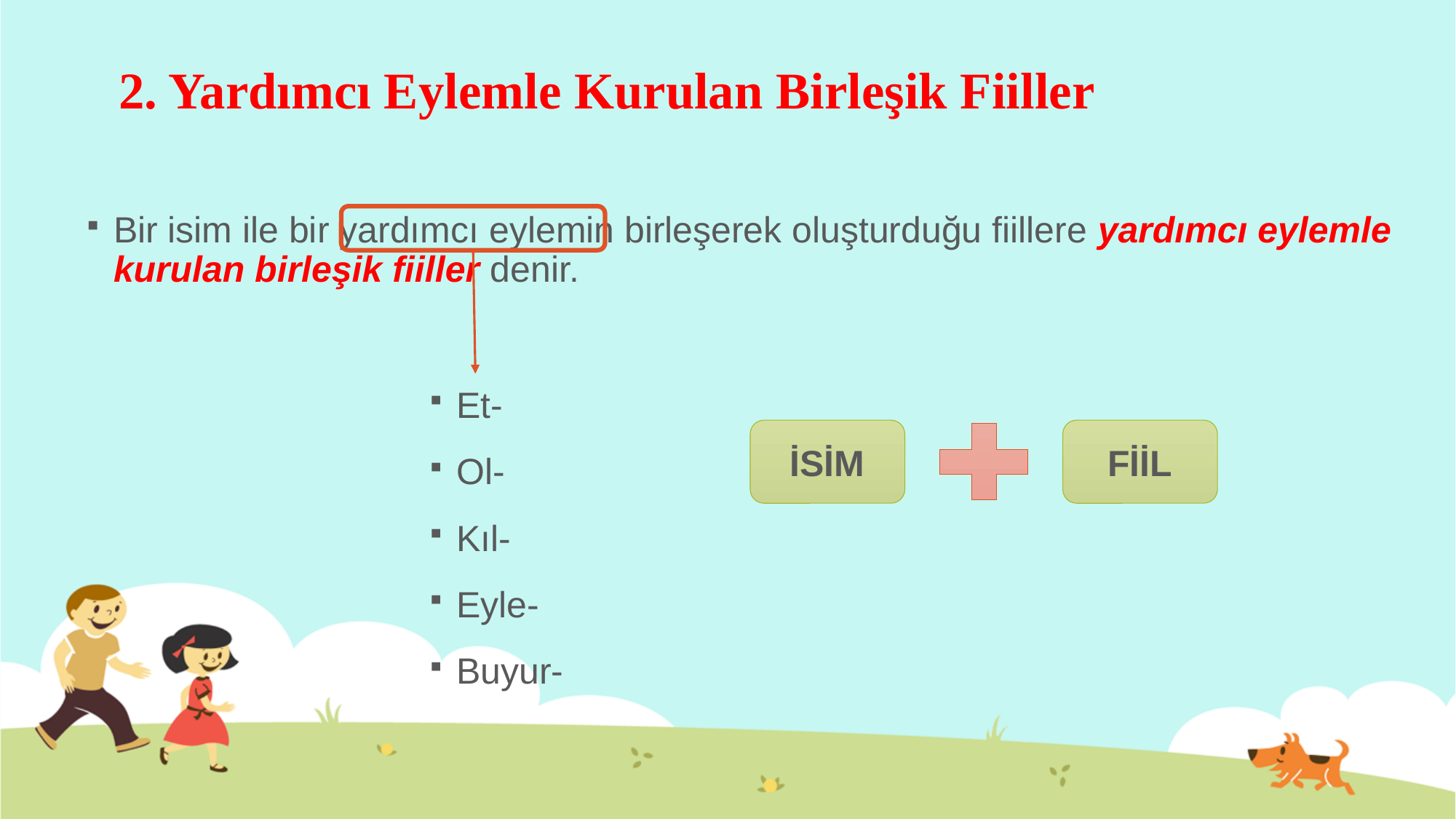

# 2. Yardımcı Eylemle Kurulan Birleşik Fiiller
Bir isim ile bir yardımcı eylemin birleşerek oluşturduğu fiillere yardımcı eylemle kurulan birleşik fiiller denir.

Et-
Ol-
Kıl-
Eyle-
Buyur-

İSİM
FİİL